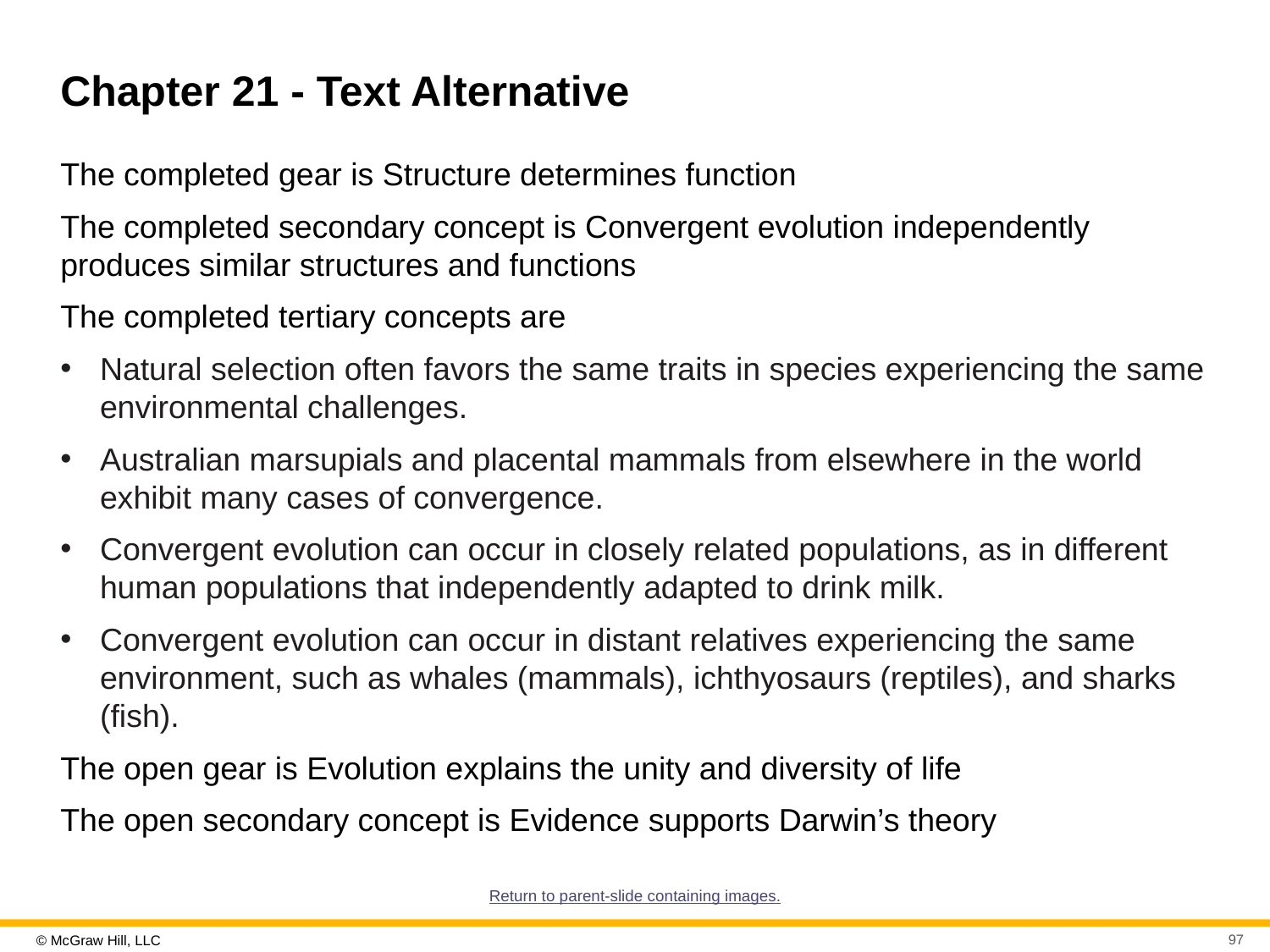

# Chapter 21 - Text Alternative
The completed gear is Structure determines function
The completed secondary concept is Convergent evolution independently produces similar structures and functions
The completed tertiary concepts are
Natural selection often favors the same traits in species experiencing the same environmental challenges.
Australian marsupials and placental mammals from elsewhere in the world exhibit many cases of convergence.
Convergent evolution can occur in closely related populations, as in different human populations that independently adapted to drink milk.
Convergent evolution can occur in distant relatives experiencing the same environment, such as whales (mammals), ichthyosaurs (reptiles), and sharks (fish).
The open gear is Evolution explains the unity and diversity of life
The open secondary concept is Evidence supports Darwin’s theory
Return to parent-slide containing images.
97